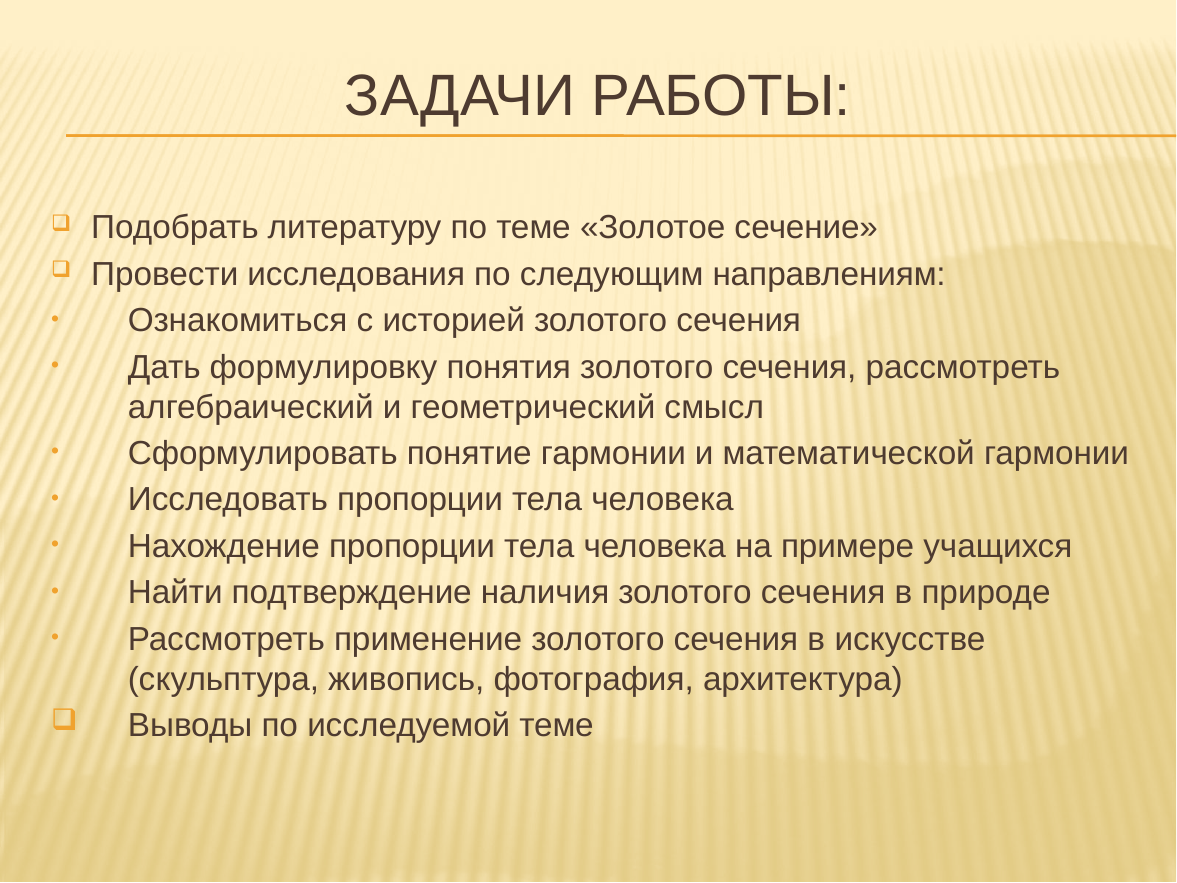

# Задачи работы:
Подобрать литературу по теме «Золотое сечение»
Провести исследования по следующим направлениям:
Ознакомиться с историей золотого сечения
Дать формулировку понятия золотого сечения, рассмотреть алгебраический и геометрический смысл
Сформулировать понятие гармонии и математической гармонии
Исследовать пропорции тела человека
Нахождение пропорции тела человека на примере учащихся
Найти подтверждение наличия золотого сечения в природе
Рассмотреть применение золотого сечения в искусстве (скульптура, живопись, фотография, архитектура)
Выводы по исследуемой теме